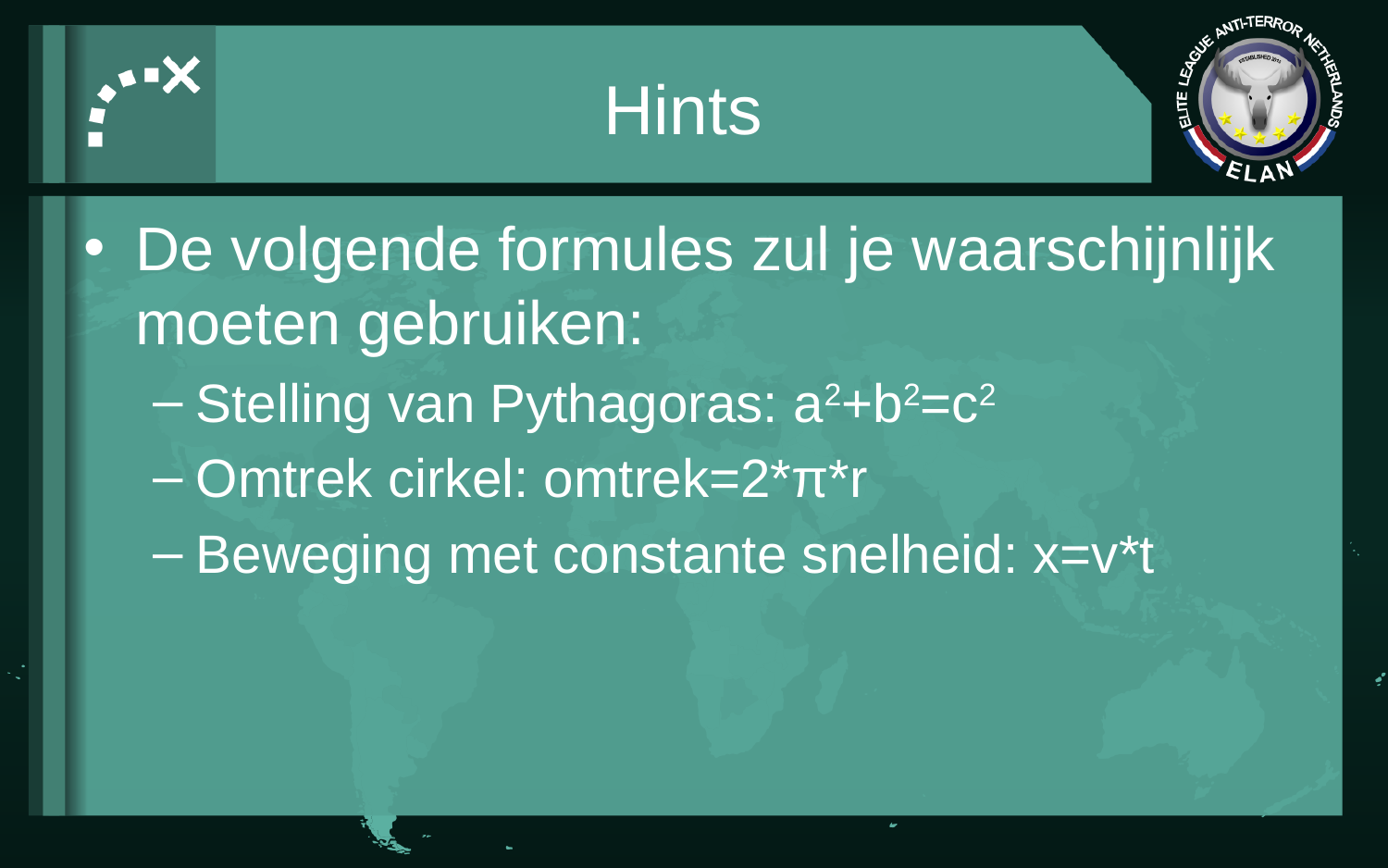

# Hints
De volgende formules zul je waarschijnlijk moeten gebruiken:
Stelling van Pythagoras: a2+b2=c2
Omtrek cirkel: omtrek=2*π*r
Beweging met constante snelheid: x=v*t